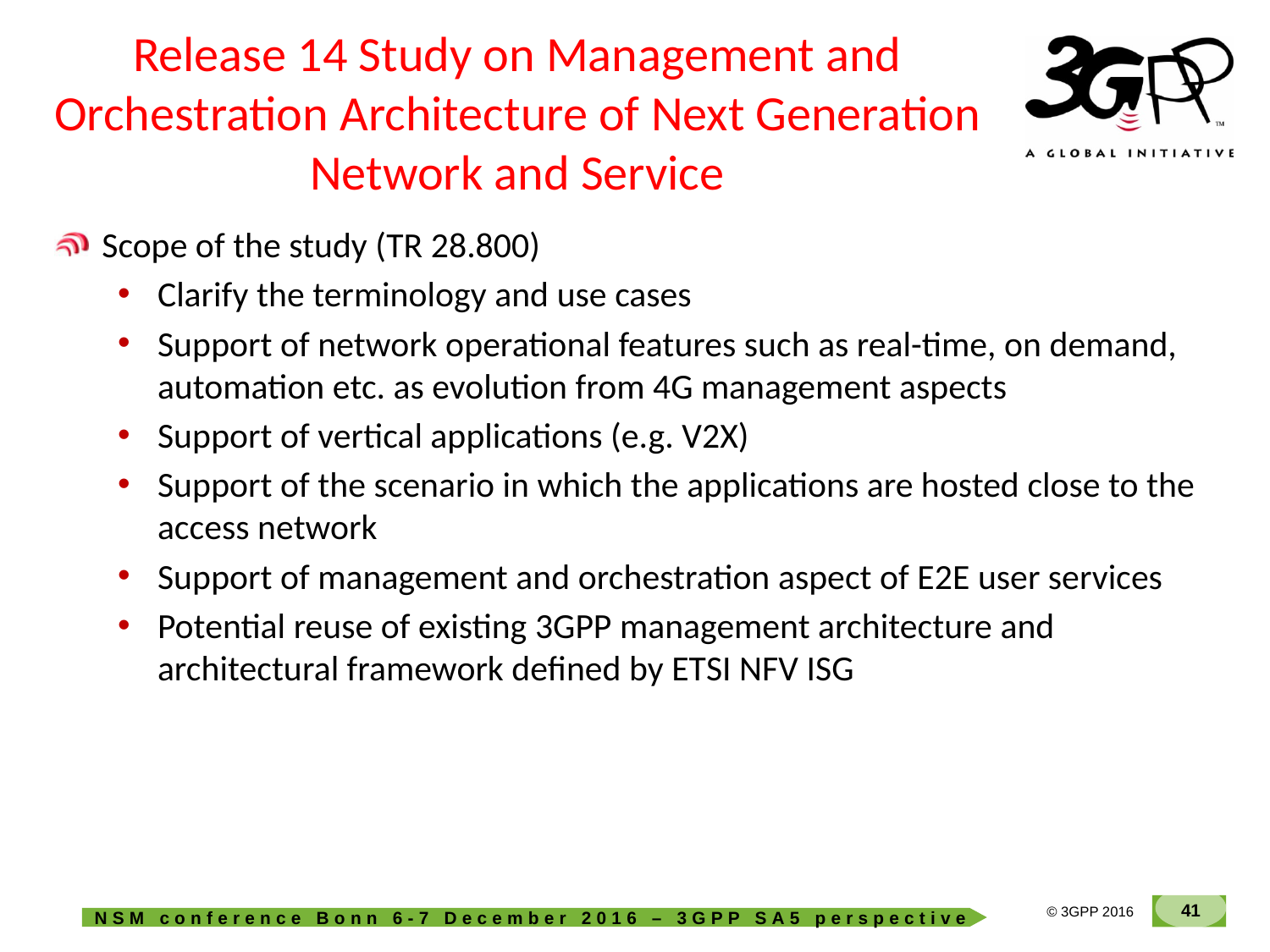

# Release 14 Study on Management and Orchestration Architecture of Next Generation Network and Service
Scope of the study (TR 28.800)
Clarify the terminology and use cases
Support of network operational features such as real-time, on demand, automation etc. as evolution from 4G management aspects
Support of vertical applications (e.g. V2X)
Support of the scenario in which the applications are hosted close to the access network
Support of management and orchestration aspect of E2E user services
Potential reuse of existing 3GPP management architecture and architectural framework defined by ETSI NFV ISG